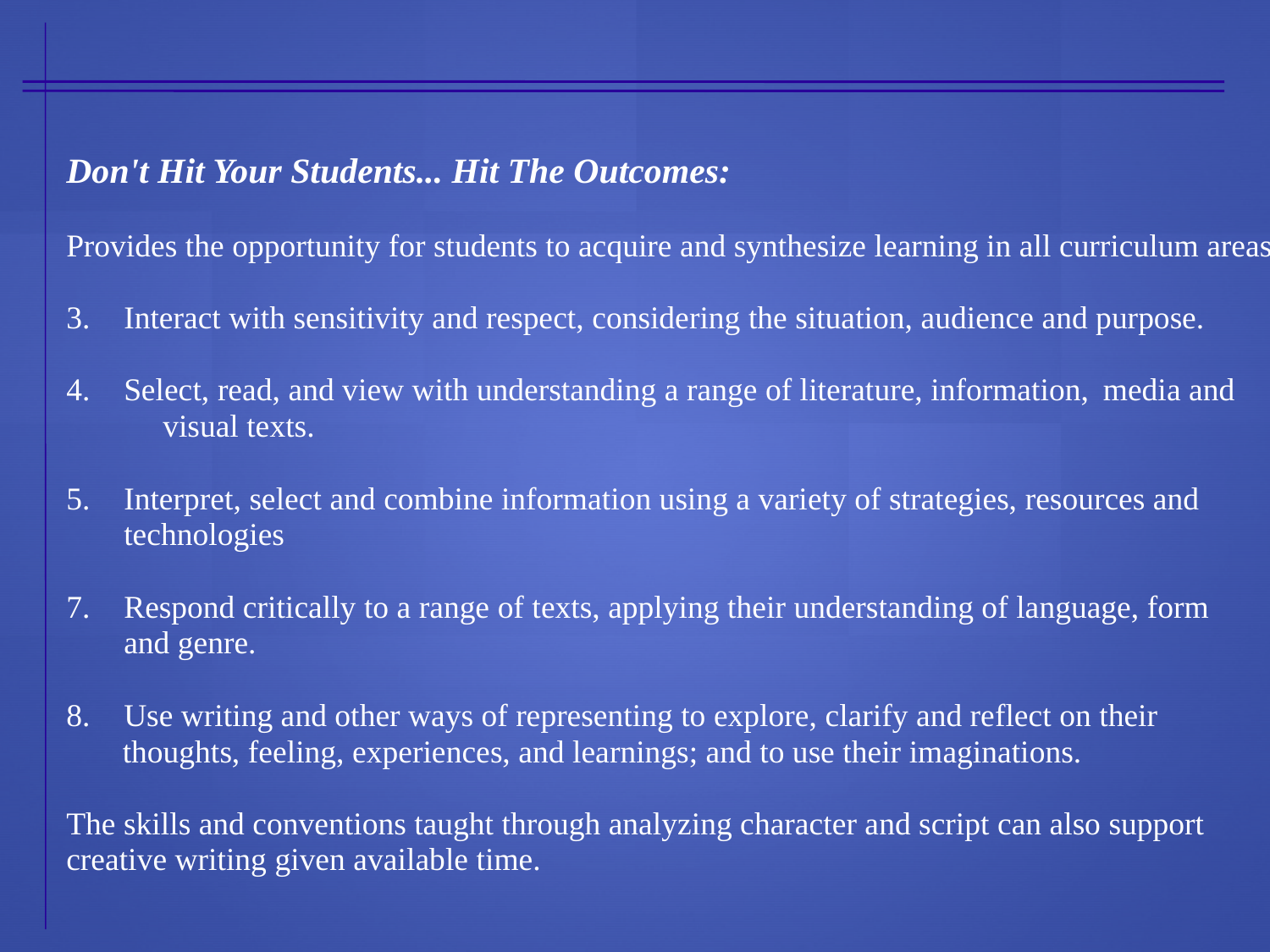

Don't Hit Your Students... Hit The Outcomes:

Provides the opportunity for students to acquire and synthesize learning in all curriculum areas.

3. 	Interact with sensitivity and respect, considering the situation, audience and purpose.

4.	Select, read, and view with understanding a range of literature, information, 	media and
            visual texts.

5. 	Interpret, select and combine information using a variety of strategies, resources and
	technologies

7.	Respond critically to a range of texts, applying their understanding of language, form
	and genre.

8. 	Use writing and other ways of representing to explore, clarify and reflect on their
       thoughts, feeling, experiences, and learnings; and to use their imaginations.

The skills and conventions taught through analyzing character and script can also support
creative writing given available time.